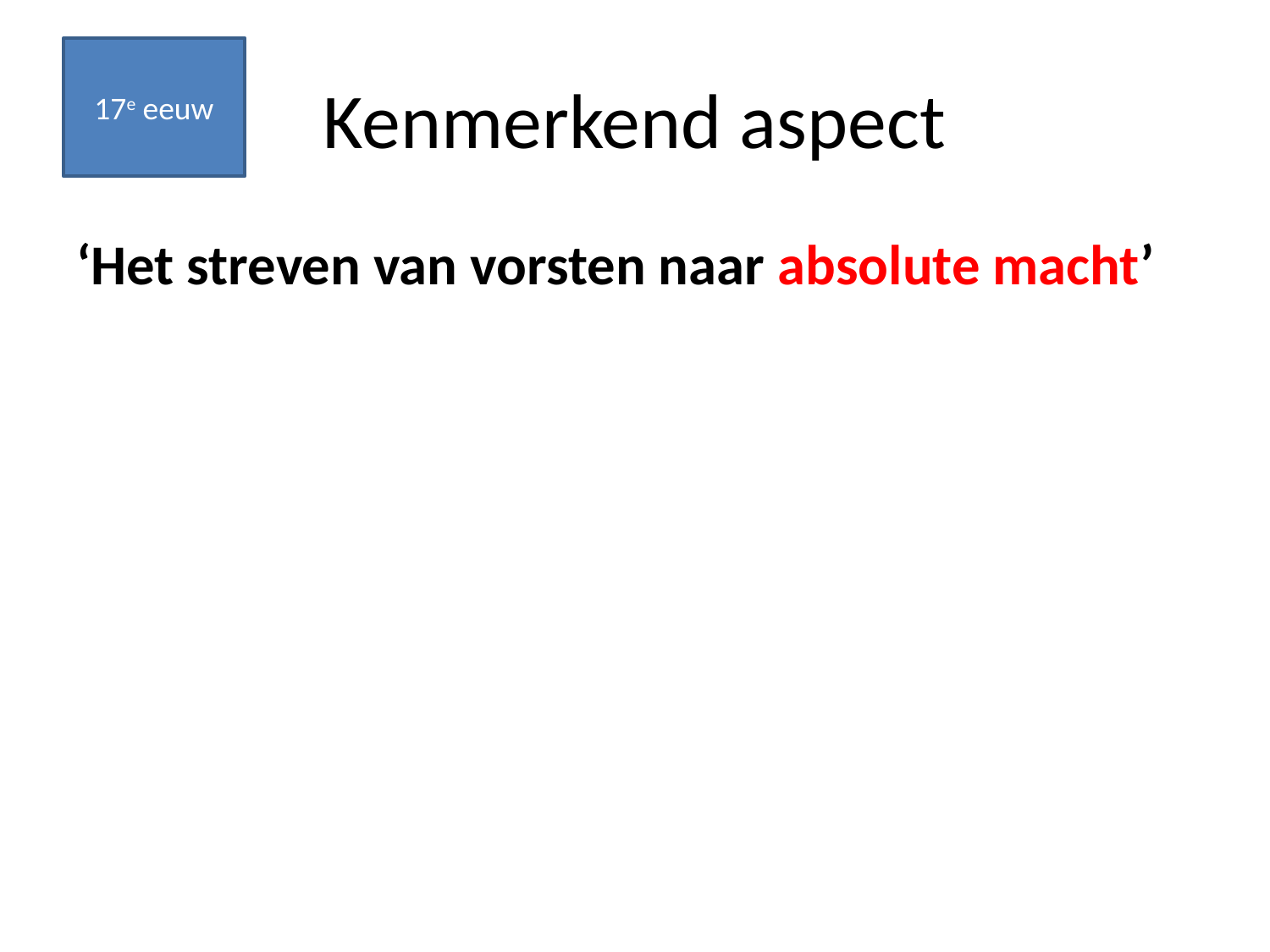

# Kenmerkend aspect
17e eeuw
‘Het streven van vorsten naar absolute macht’